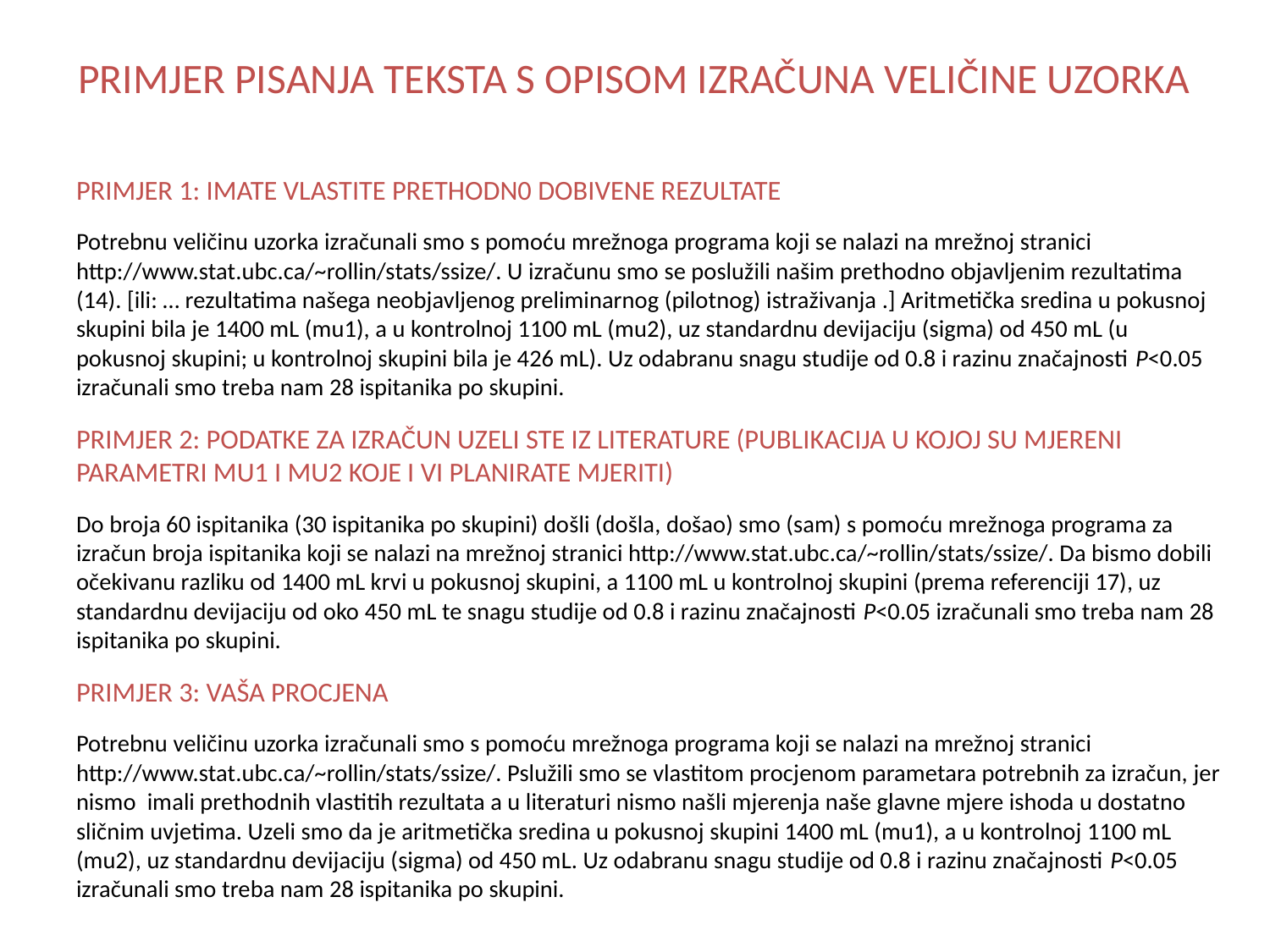

# PRIMJER PISANJA TEKSTA S OPISOM IZRAČUNA VELIČINE UZORKA
PRIMJER 1: IMATE VLASTITE PRETHODN0 DOBIVENE REZULTATE
Potrebnu veličinu uzorka izračunali smo s pomoću mrežnoga programa koji se nalazi na mrežnoj stranici http://www.stat.ubc.ca/~rollin/stats/ssize/. U izračunu smo se poslužili našim prethodno objavljenim rezultatima (14). [ili: … rezultatima našega neobjavljenog preliminarnog (pilotnog) istraživanja .] Aritmetička sredina u pokusnoj skupini bila je 1400 mL (mu1), a u kontrolnoj 1100 mL (mu2), uz standardnu devijaciju (sigma) od 450 mL (u pokusnoj skupini; u kontrolnoj skupini bila je 426 mL). Uz odabranu snagu studije od 0.8 i razinu značajnosti P<0.05 izračunali smo treba nam 28 ispitanika po skupini.
PRIMJER 2: PODATKE ZA IZRAČUN UZELI STE IZ LITERATURE (PUBLIKACIJA U KOJOJ SU MJERENI PARAMETRI MU1 I MU2 KOJE I VI PLANIRATE MJERITI)
Do broja 60 ispitanika (30 ispitanika po skupini) došli (došla, došao) smo (sam) s pomoću mrežnoga programa za izračun broja ispitanika koji se nalazi na mrežnoj stranici http://www.stat.ubc.ca/~rollin/stats/ssize/. Da bismo dobili očekivanu razliku od 1400 mL krvi u pokusnoj skupini, a 1100 mL u kontrolnoj skupini (prema referenciji 17), uz standardnu devijaciju od oko 450 mL te snagu studije od 0.8 i razinu značajnosti P<0.05 izračunali smo treba nam 28 ispitanika po skupini.
PRIMJER 3: VAŠA PROCJENA
Potrebnu veličinu uzorka izračunali smo s pomoću mrežnoga programa koji se nalazi na mrežnoj stranici http://www.stat.ubc.ca/~rollin/stats/ssize/. Pslužili smo se vlastitom procjenom parametara potrebnih za izračun, jer nismo  imali prethodnih vlastitih rezultata a u literaturi nismo našli mjerenja naše glavne mjere ishoda u dostatno sličnim uvjetima. Uzeli smo da je aritmetička sredina u pokusnoj skupini 1400 mL (mu1), a u kontrolnoj 1100 mL (mu2), uz standardnu devijaciju (sigma) od 450 mL. Uz odabranu snagu studije od 0.8 i razinu značajnosti P<0.05 izračunali smo treba nam 28 ispitanika po skupini.